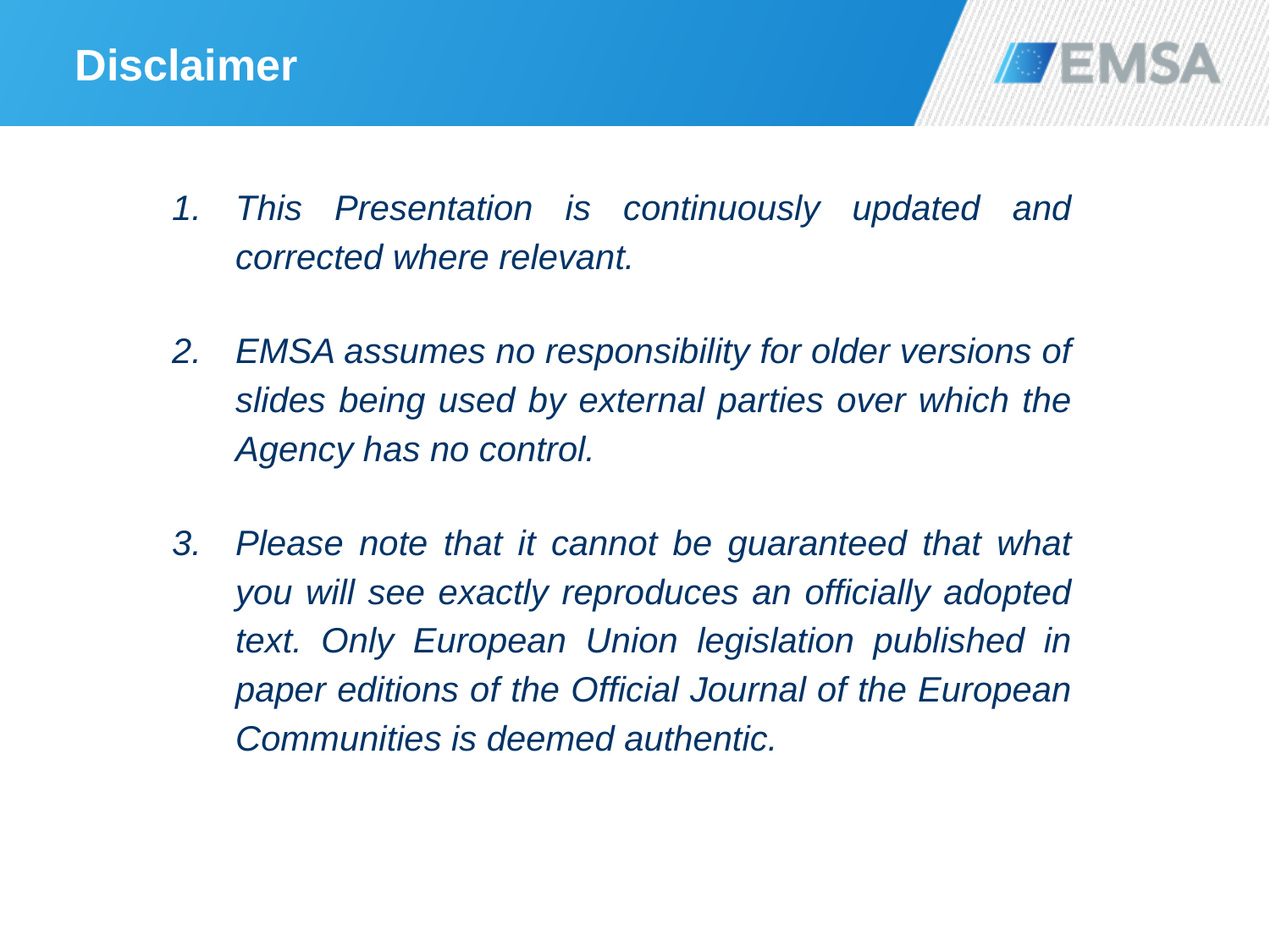

# Disclaimer
This Presentation is continuously updated and corrected where relevant.
EMSA assumes no responsibility for older versions of slides being used by external parties over which the Agency has no control.
Please note that it cannot be guaranteed that what you will see exactly reproduces an officially adopted text. Only European Union legislation published in paper editions of the Official Journal of the European Communities is deemed authentic.
2